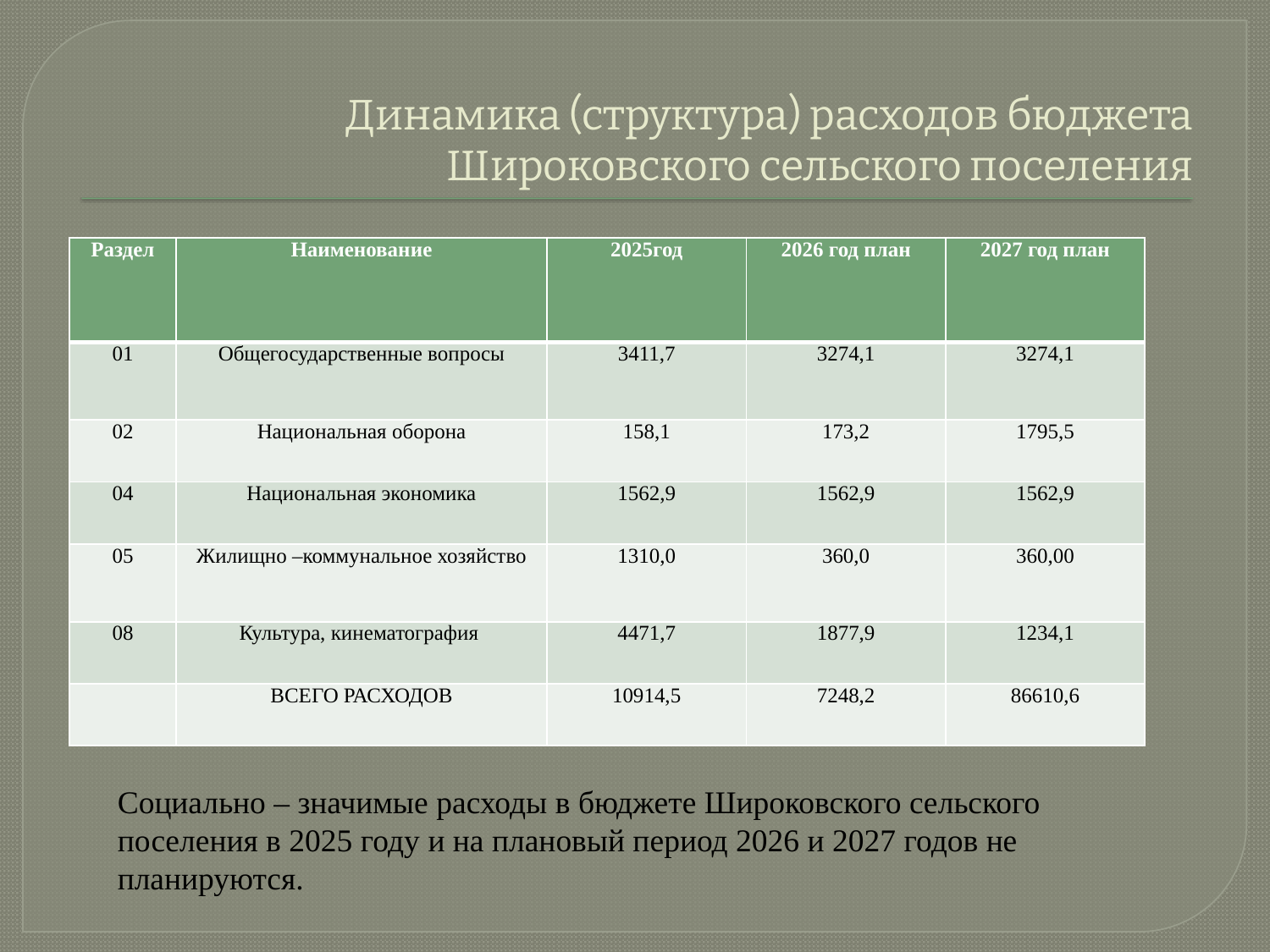

# Динамика (структура) расходов бюджета Широковского сельского поселения
| Раздел | Наименование | 2025год | 2026 год план | 2027 год план |
| --- | --- | --- | --- | --- |
| 01 | Общегосударственные вопросы | 3411,7 | 3274,1 | 3274,1 |
| 02 | Национальная оборона | 158,1 | 173,2 | 1795,5 |
| 04 | Национальная экономика | 1562,9 | 1562,9 | 1562,9 |
| 05 | Жилищно –коммунальное хозяйство | 1310,0 | 360,0 | 360,00 |
| 08 | Культура, кинематография | 4471,7 | 1877,9 | 1234,1 |
|  | ВСЕГО РАСХОДОВ | 10914,5 | 7248,2 | 86610,6 |
Социально – значимые расходы в бюджете Широковского сельского поселения в 2025 году и на плановый период 2026 и 2027 годов не планируются.